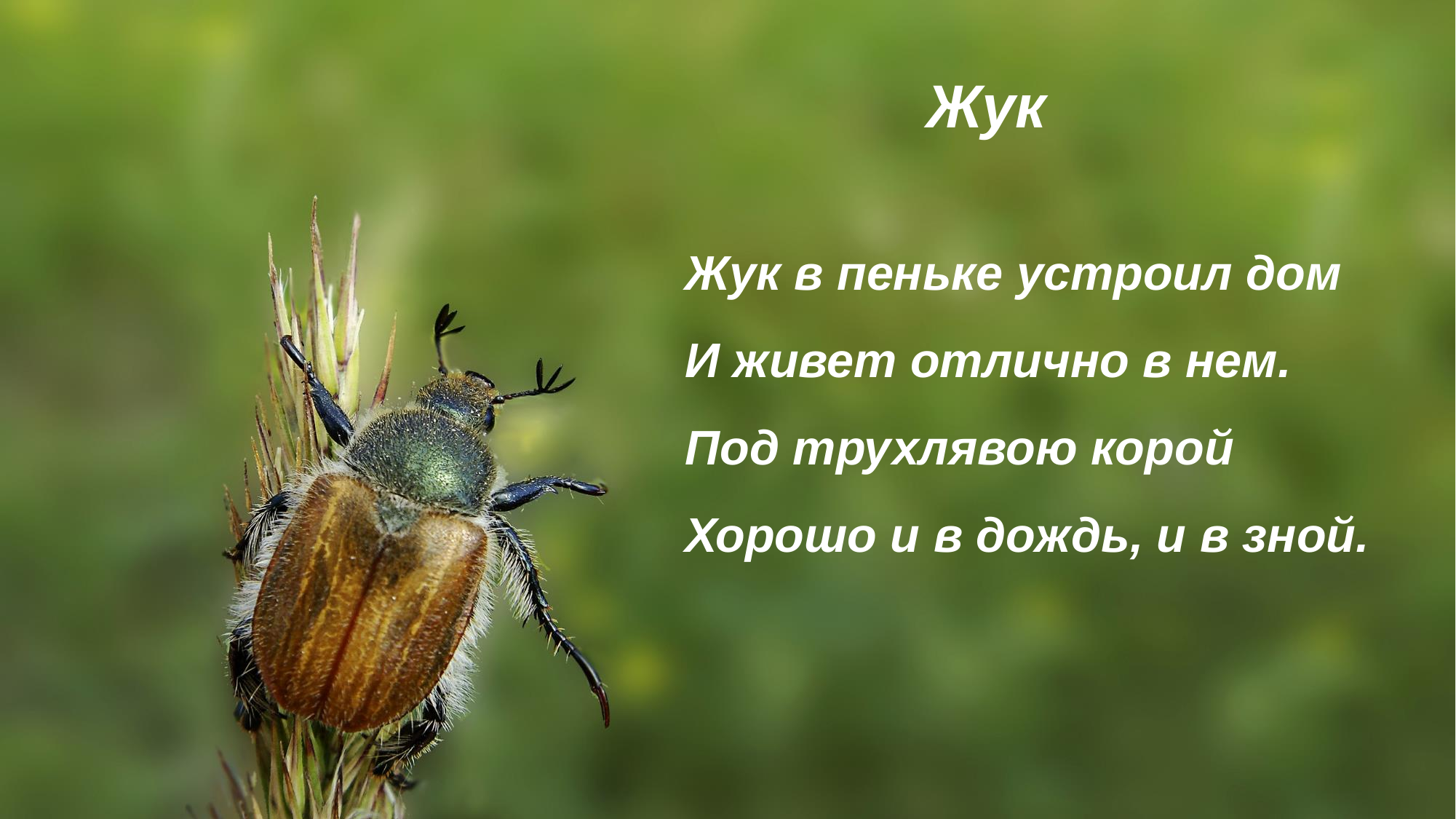

Жук

Жук в пеньке устроил дом
И живет отлично в нем.
Под трухлявою корой
Хорошо и в дождь, и в зной.